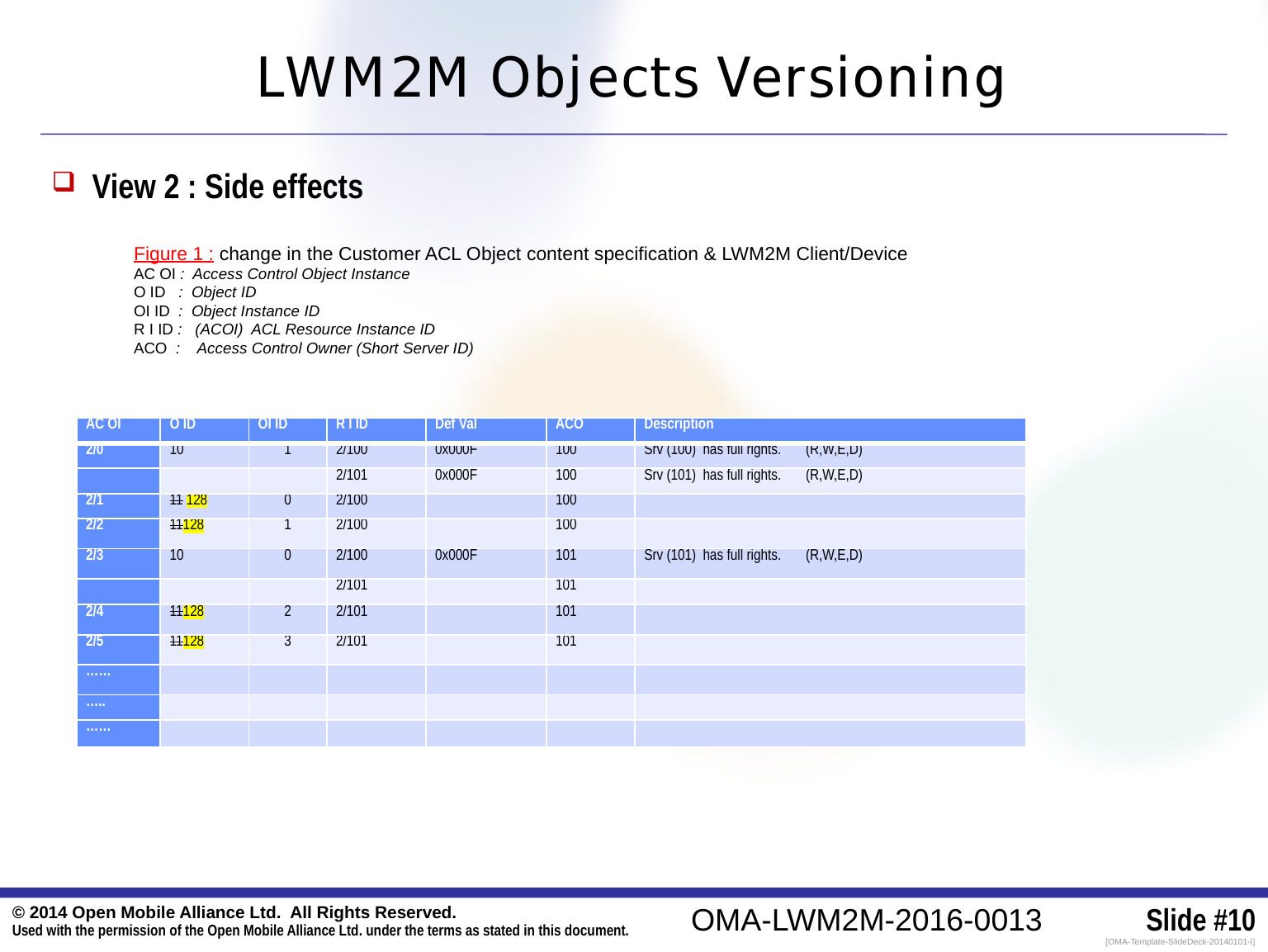

# LWM2M Objects Versioning
  View 2 : Side effects

Figure 1 : change in the Customer ACL Object content specification & LWM2M Client/Device
AC OI :  Access Control Object Instance
O ID   :  Object ID
OI ID  :  Object Instance ID
R I ID :   (ACOI)  ACL Resource Instance ID
ACO  :    Access Control Owner (Short Server ID)

| AC OI | O ID | OI ID | R I ID | Def Val | ACO | Description |
| --- | --- | --- | --- | --- | --- | --- |
| 2/0 | 10 | 1 | 2/100 | 0x000F | 100 | Srv (100)  has full rights.       (R,W,E,D) |
|  |  |  | 2/101 | 0x000F | 100 | Srv (101)  has full rights.       (R,W,E,D) |
| 2/1 | 11 128 | 0 | 2/100 |  | 100 |  |
| 2/2 | 11128 | 1 | 2/100 |  | 100 |  |
| 2/3 | 10 | 0 | 2/100 | 0x000F | 101 | Srv (101)  has full rights.       (R,W,E,D) |
|  |  |  | 2/101 |  | 101 |  |
| 2/4 | 11128 | 2 | 2/101 |  | 101 |  |
| 2/5 | 11128 | 3 | 2/101 |  | 101 |  |
| …… |  |  |  |  |  |  |
| ….. |  |  |  |  |  |  |
| …… |  |  |  |  |  |  |